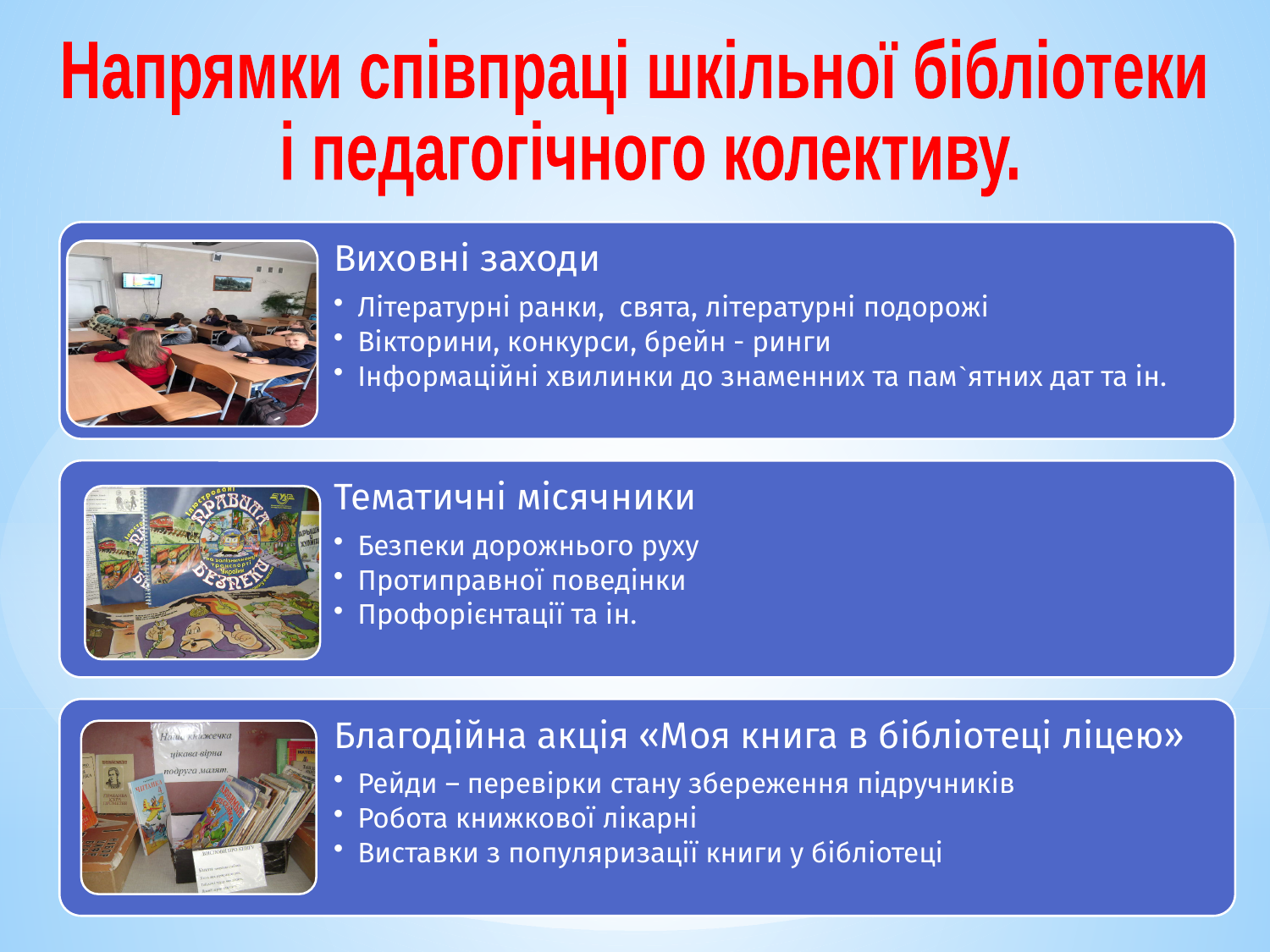

Напрямки співпраці шкільної бібліотеки
 і педагогічного колективу.
Виховні заходи
Літературні ранки,  свята, літературні подорожі
Вікторини, конкурси, брейн - ринги
Інформаційні хвилинки до знаменних та пам`ятних дат та ін.

Тематичні місячники
Безпеки дорожнього руху
Протиправної поведінки
Профорієнтації та ін.
Благодійна акція «Моя книга в бібліотеці ліцею»
Рейди – перевірки стану збереження підручників
Робота книжкової лікарні
Виставки з популяризації книги у бібліотеці